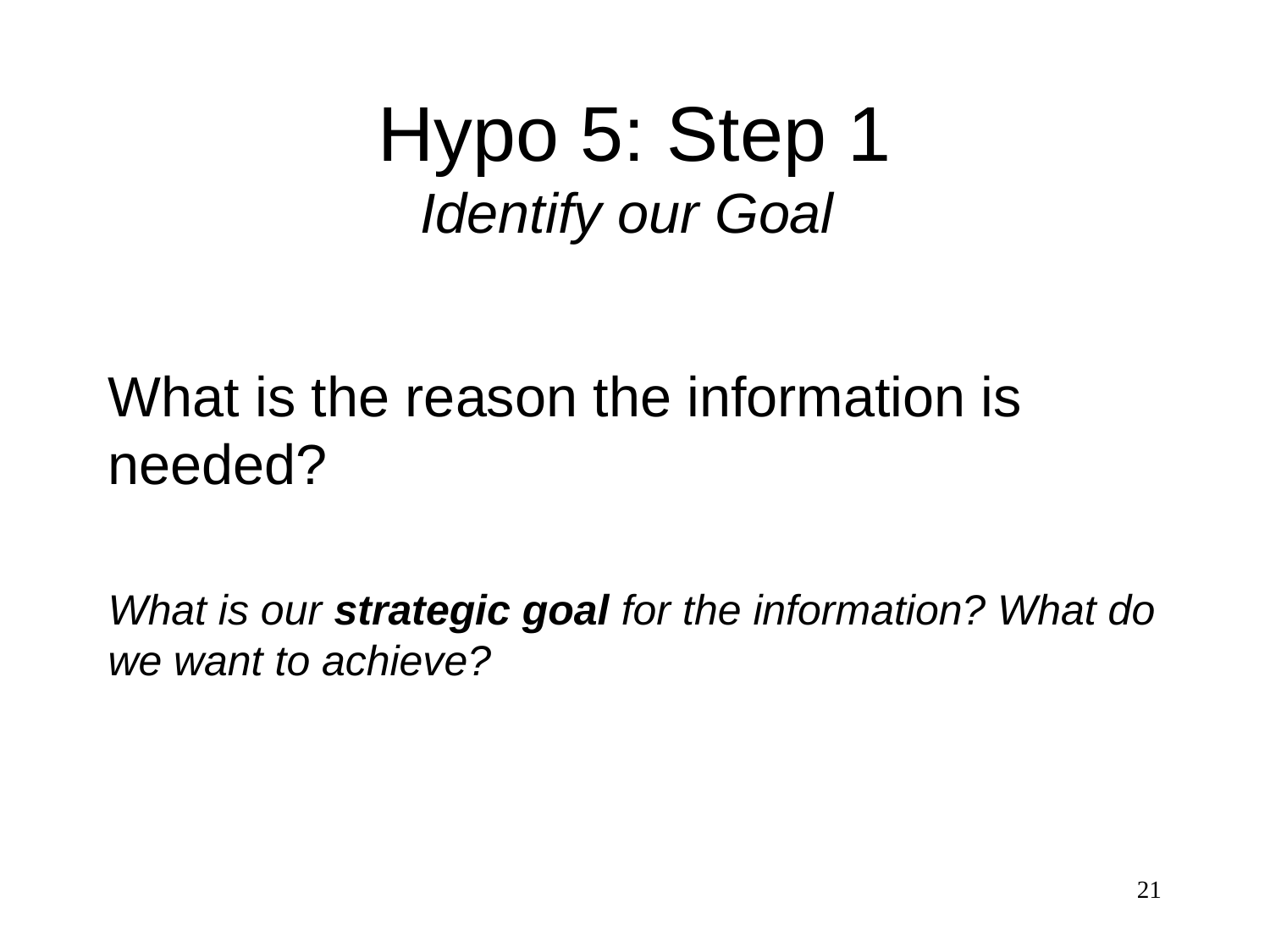

# Hypo 5: Step 1 Identify our Goal

What is the reason the information is needed?

What is our strategic goal for the information? What do we want to achieve?
21